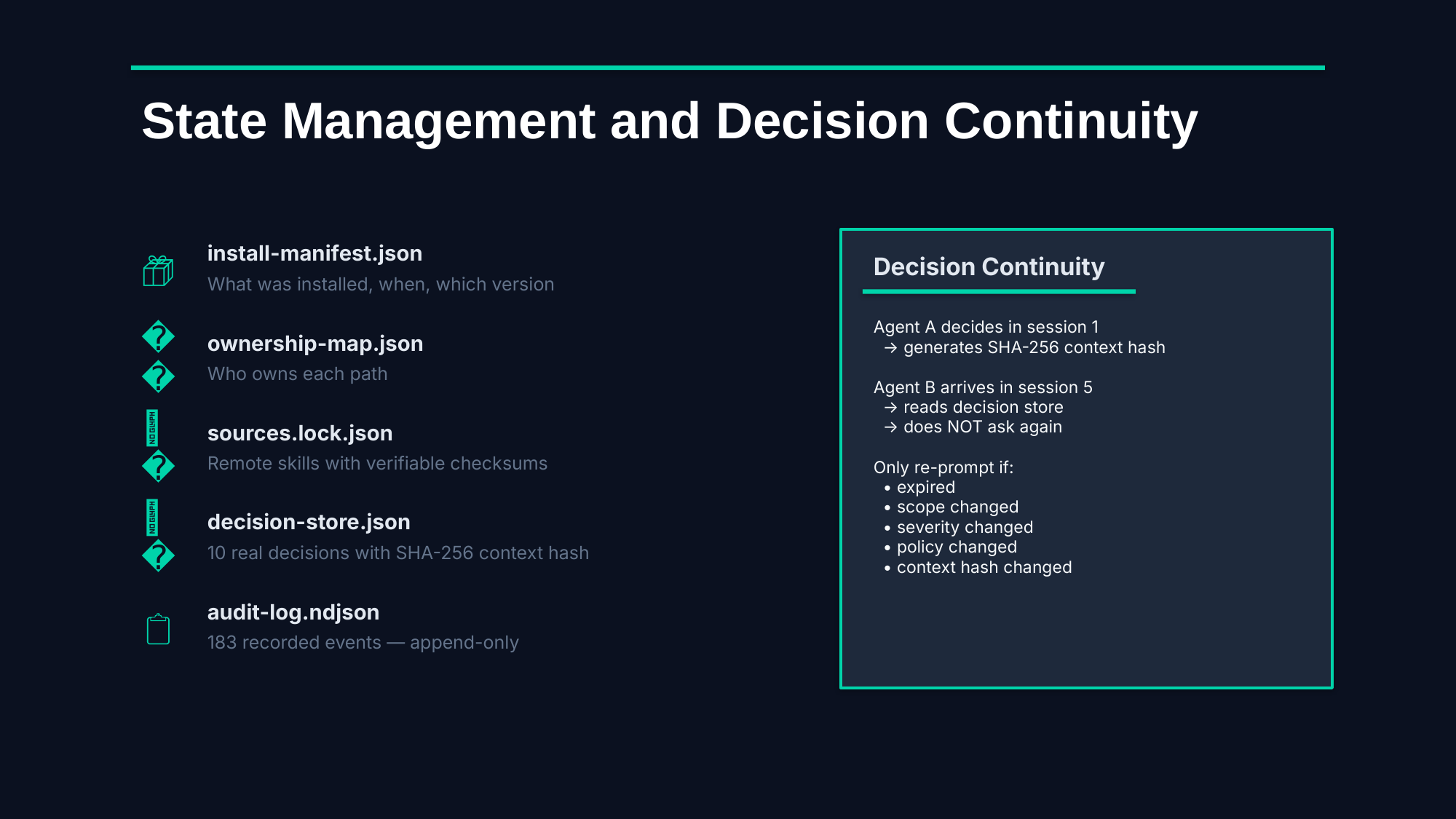

State Management and Decision Continuity
📦

install-manifest.json
Decision Continuity
What was installed, when, which version

Agent A decides in session 1
  → generates SHA-256 context hash

Agent B arrives in session 5
  → reads decision store
  → does NOT ask again

Only re-prompt if:
  • expired
  • scope changed
  • severity changed
  • policy changed
  • context hash changed
🗺
ownership-map.json
Who owns each path
🔗
sources.lock.json
Remote skills with verifiable checksums
💡
decision-store.json
10 real decisions with SHA-256 context hash
📋
audit-log.ndjson
183 recorded events — append-only